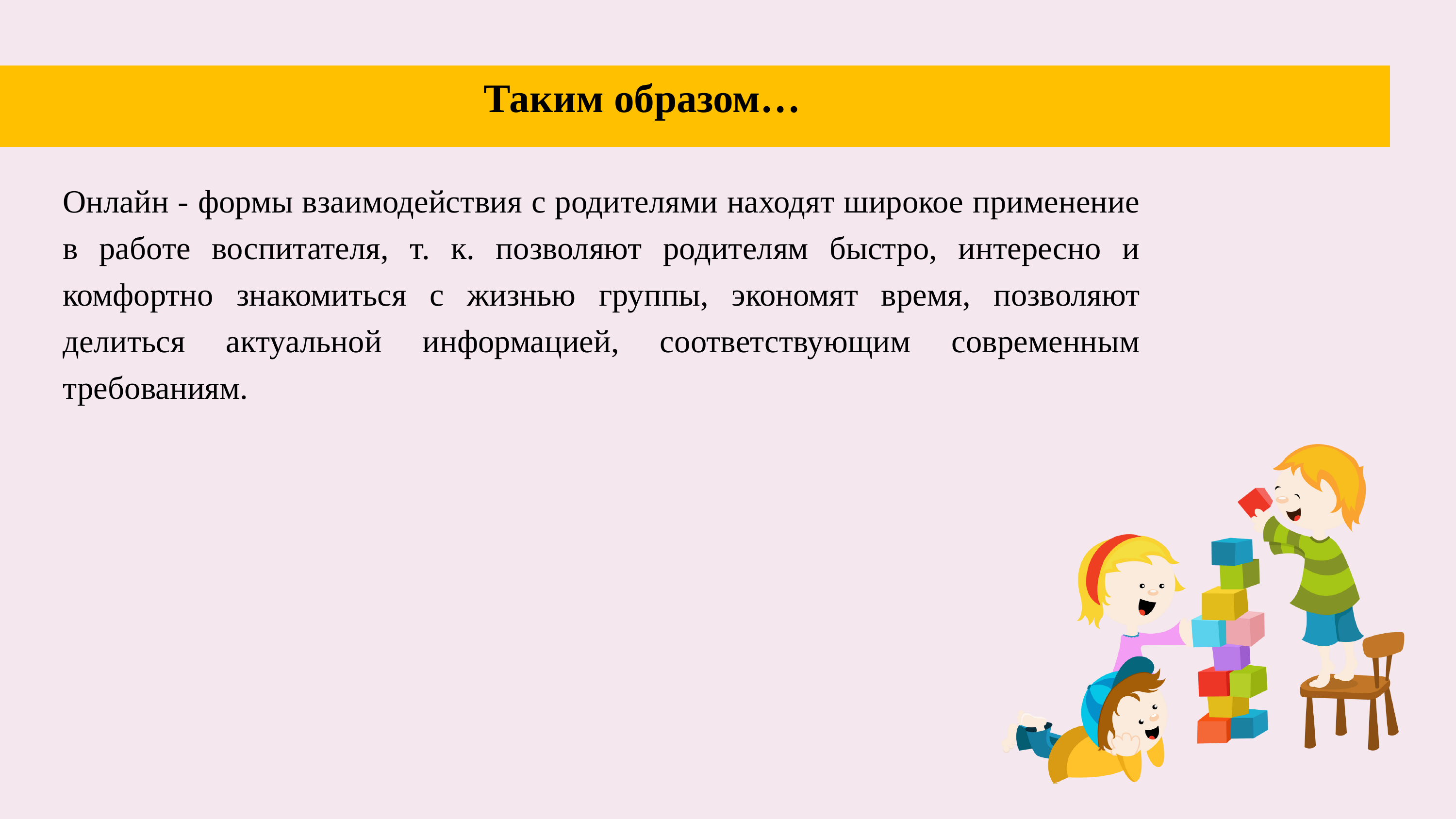

Таким образом…
Онлайн - формы взаимодействия с родителями находят широкое применение в работе воспитателя, т. к. позволяют родителям быстро, интересно и комфортно знакомиться с жизнью группы, экономят время, позволяют делиться актуальной информацией, соответствующим современным требованиям.